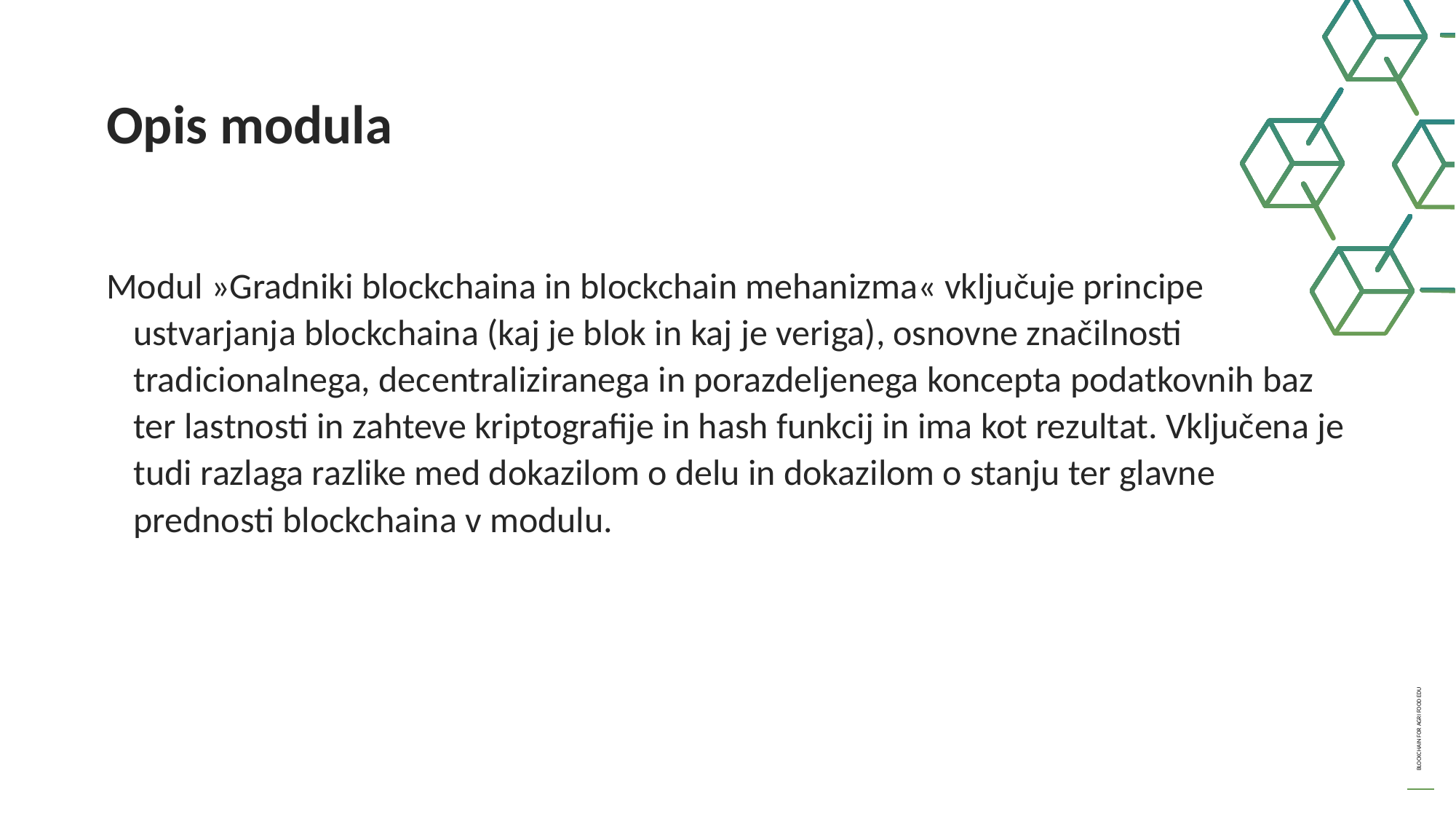

Opis modula
Modul »Gradniki blockchaina in blockchain mehanizma« vključuje principe ustvarjanja blockchaina (kaj je blok in kaj je veriga), osnovne značilnosti tradicionalnega, decentraliziranega in porazdeljenega koncepta podatkovnih baz ter lastnosti in zahteve kriptografije in hash funkcij in ima kot rezultat. Vključena je tudi razlaga razlike med dokazilom o delu in dokazilom o stanju ter glavne prednosti blockchaina v modulu.